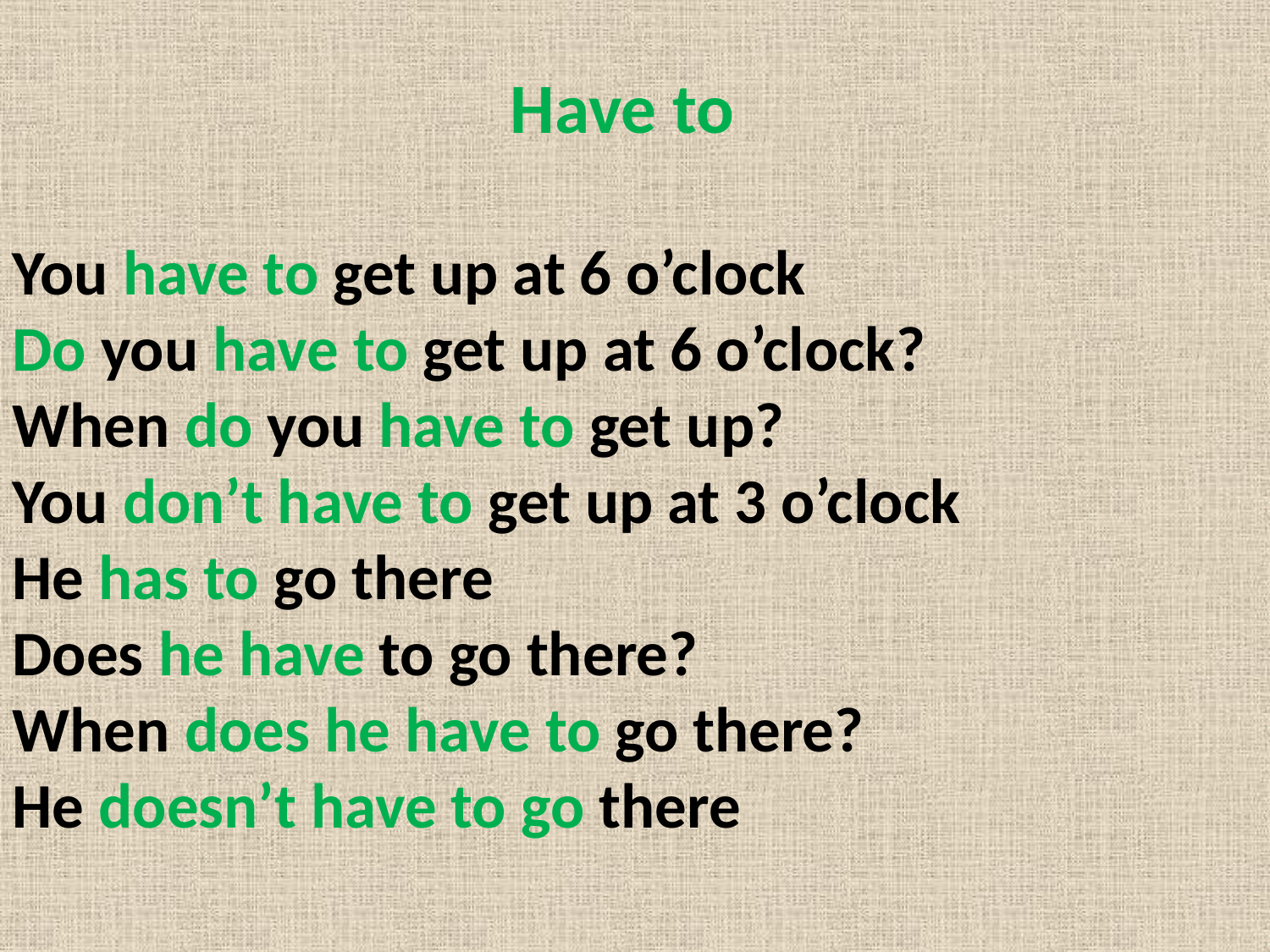

Have to

You have to get up at 6 o’clock
Do you have to get up at 6 o’clock?
When do you have to get up?
You don’t have to get up at 3 o’clock
He has to go there
Does he have to go there?
When does he have to go there?
He doesn’t have to go there